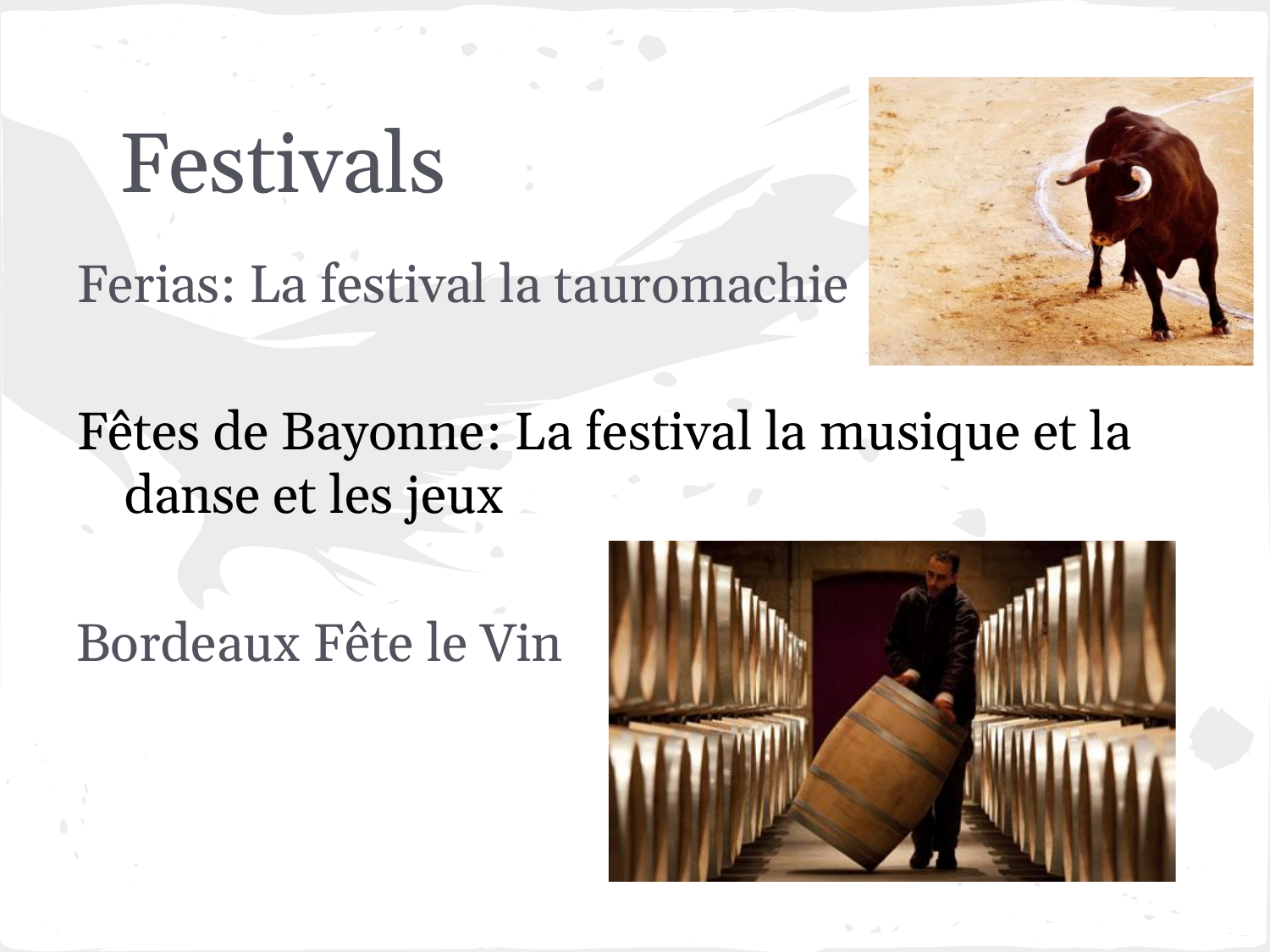

# Festivals

Ferias: La festival la tauromachie

Fêtes de Bayonne: La festival la musique et la danse et les jeux

Bordeaux Fête le Vin